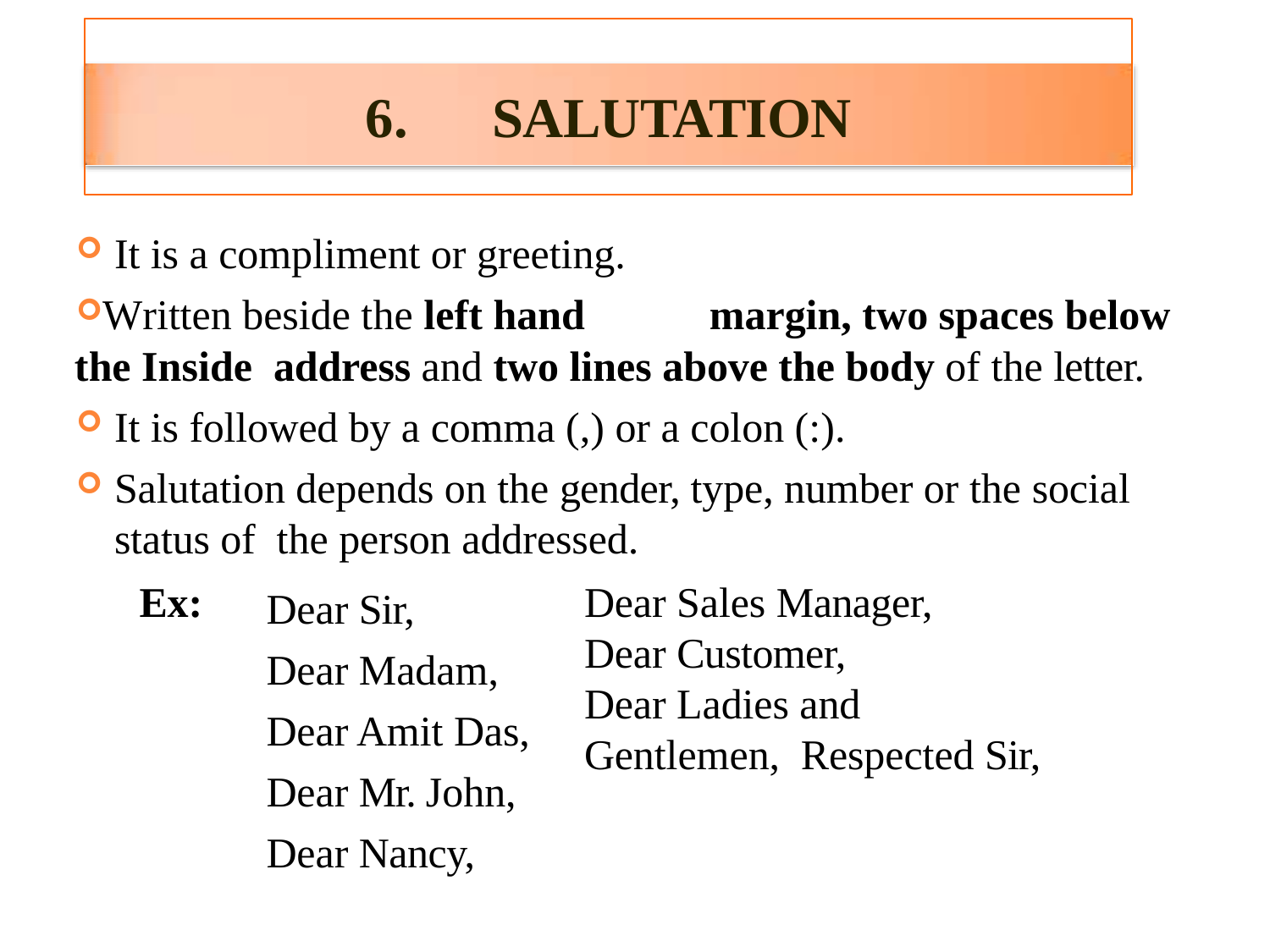

# 6.	SALUTATION
It is a compliment or greeting.
Written beside the left hand	margin, two spaces below the Inside  address and two lines above the body of the letter.
It is followed by a comma (,) or a colon (:).
Salutation depends on the gender, type, number or the social status of  the person addressed.
Dear Sir,
Dear Madam,  Dear Amit Das,
Dear Mr. John,  Dear Nancy,
Ex:
Dear Sales Manager,  Dear Customer,
Dear Ladies and Gentlemen,  Respected Sir,